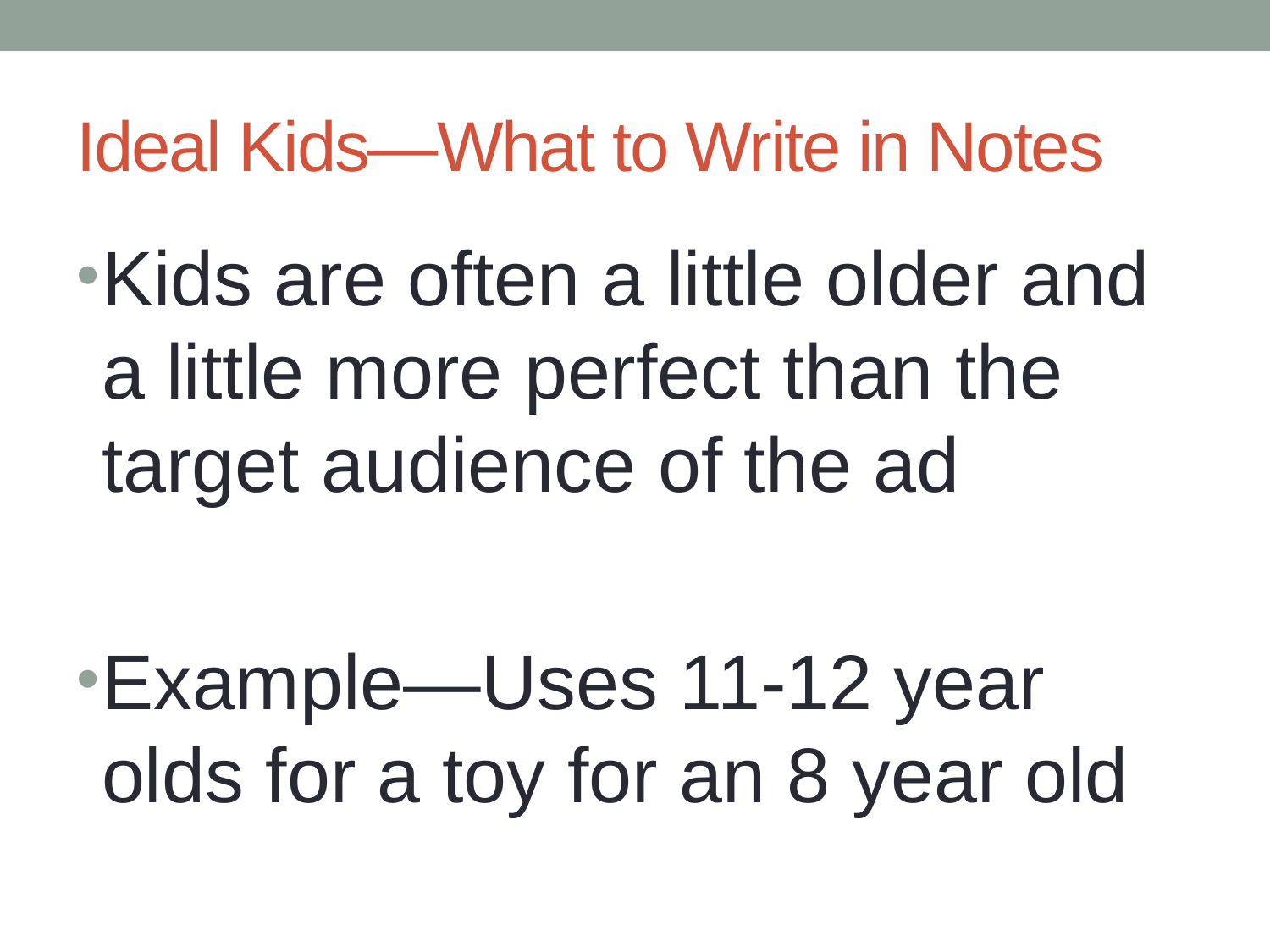

# Ideal Kids—What to Write in Notes
Kids are often a little older and a little more perfect than the target audience of the ad

Example—Uses 11-12 year olds for a toy for an 8 year old